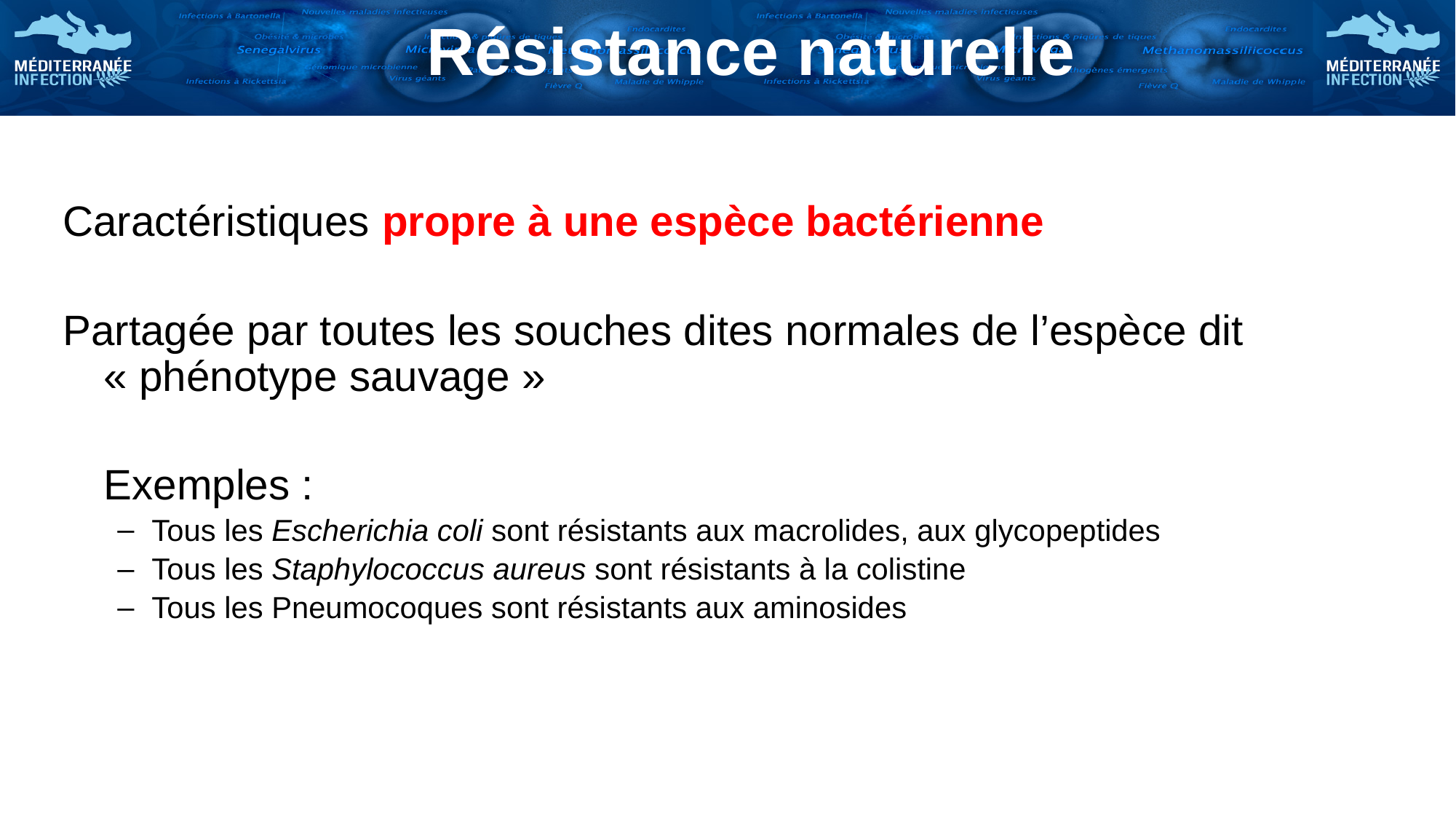

# Résistance naturelle
Caractéristiques propre à une espèce bactérienne

Partagée par toutes les souches dites normales de l’espèce dit « phénotype sauvage »

	Exemples :
Tous les Escherichia coli sont résistants aux macrolides, aux glycopeptides
Tous les Staphylococcus aureus sont résistants à la colistine
Tous les Pneumocoques sont résistants aux aminosides